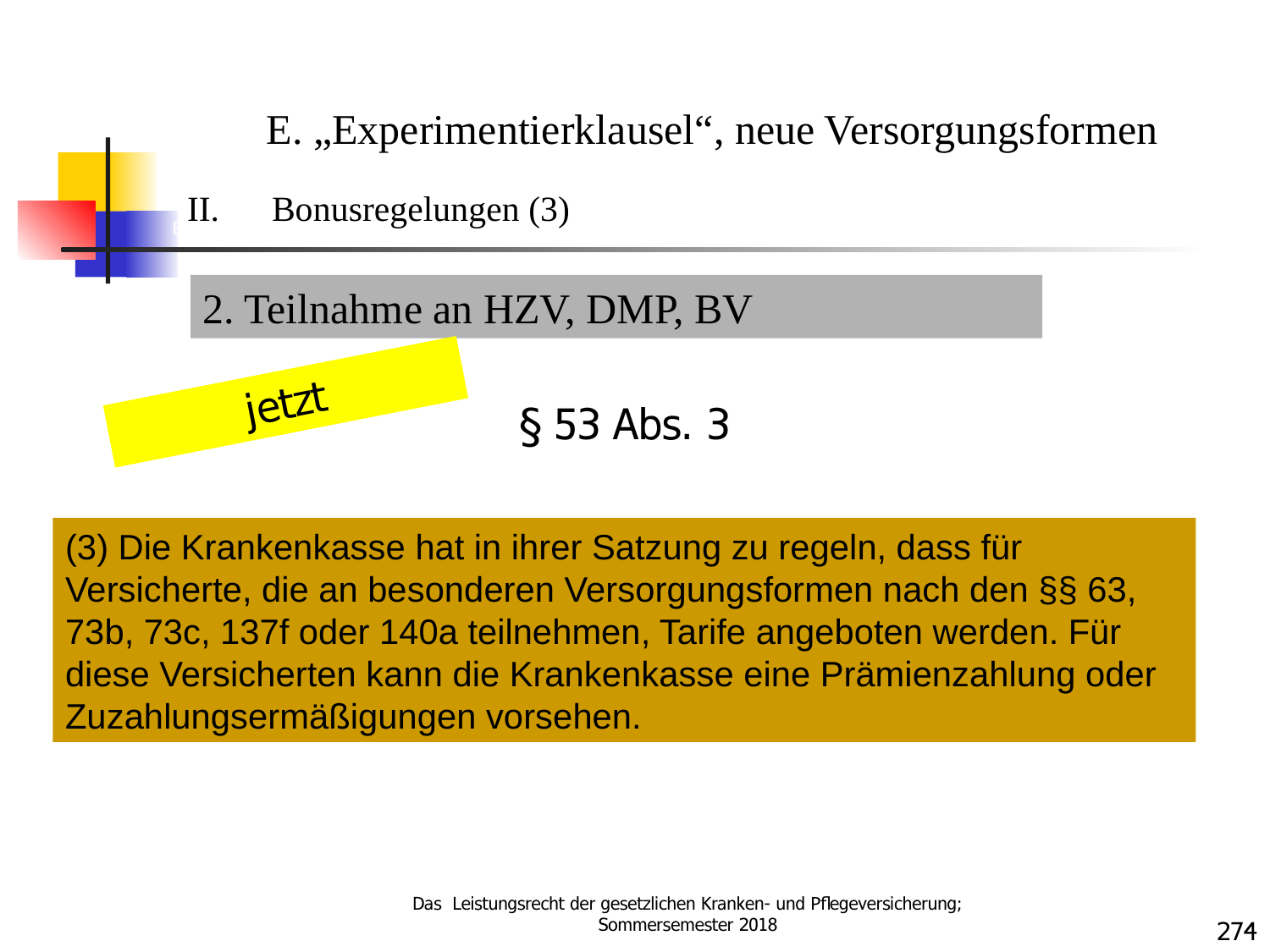

Bonusregelungen 3
E. „Experimentierklausel“, neue Versorgungsformen

Bonusregelungen (3)
2. Teilnahme an HZV, DMP, BV
jetzt
§ 53 Abs. 3
Krankheit
(3) Die Krankenkasse hat in ihrer Satzung zu regeln, dass für Versicherte, die an besonderen Versorgungsformen nach den §§ 63, 73b, 73c, 137f oder 140a teilnehmen, Tarife angeboten werden. Für diese Versicherten kann die Krankenkasse eine Prämienzahlung oder Zuzahlungsermäßigungen vorsehen.
Das  Leistungsrecht der gesetzlichen Kranken- und Pflegeversicherung; Sommersemester 2018
274